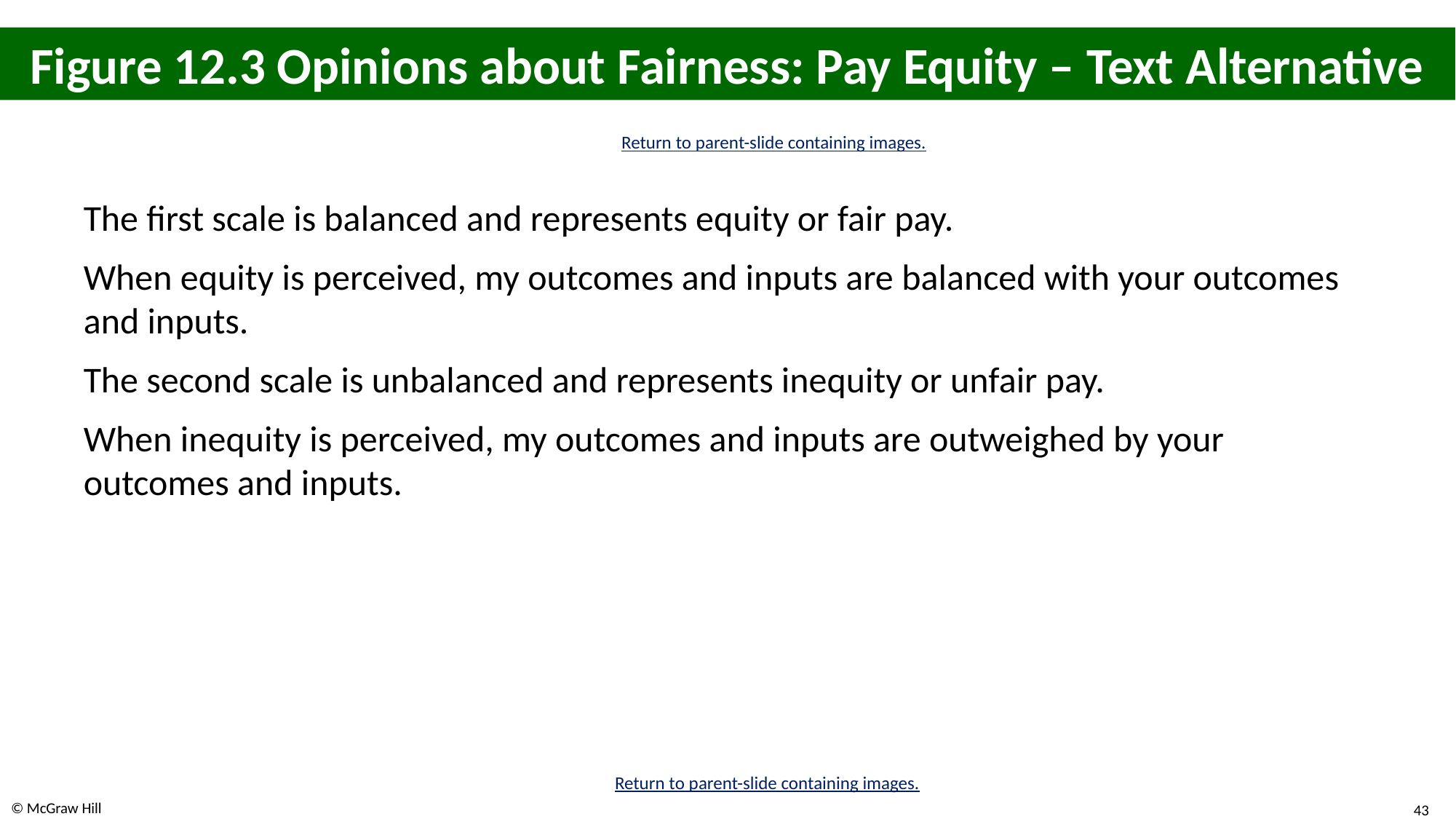

# Figure 12.3 Opinions about Fairness: Pay Equity – Text Alternative
Return to parent-slide containing images.
The first scale is balanced and represents equity or fair pay.
When equity is perceived, my outcomes and inputs are balanced with your outcomes and inputs.
The second scale is unbalanced and represents inequity or unfair pay.
When inequity is perceived, my outcomes and inputs are outweighed by your outcomes and inputs.
Return to parent-slide containing images.